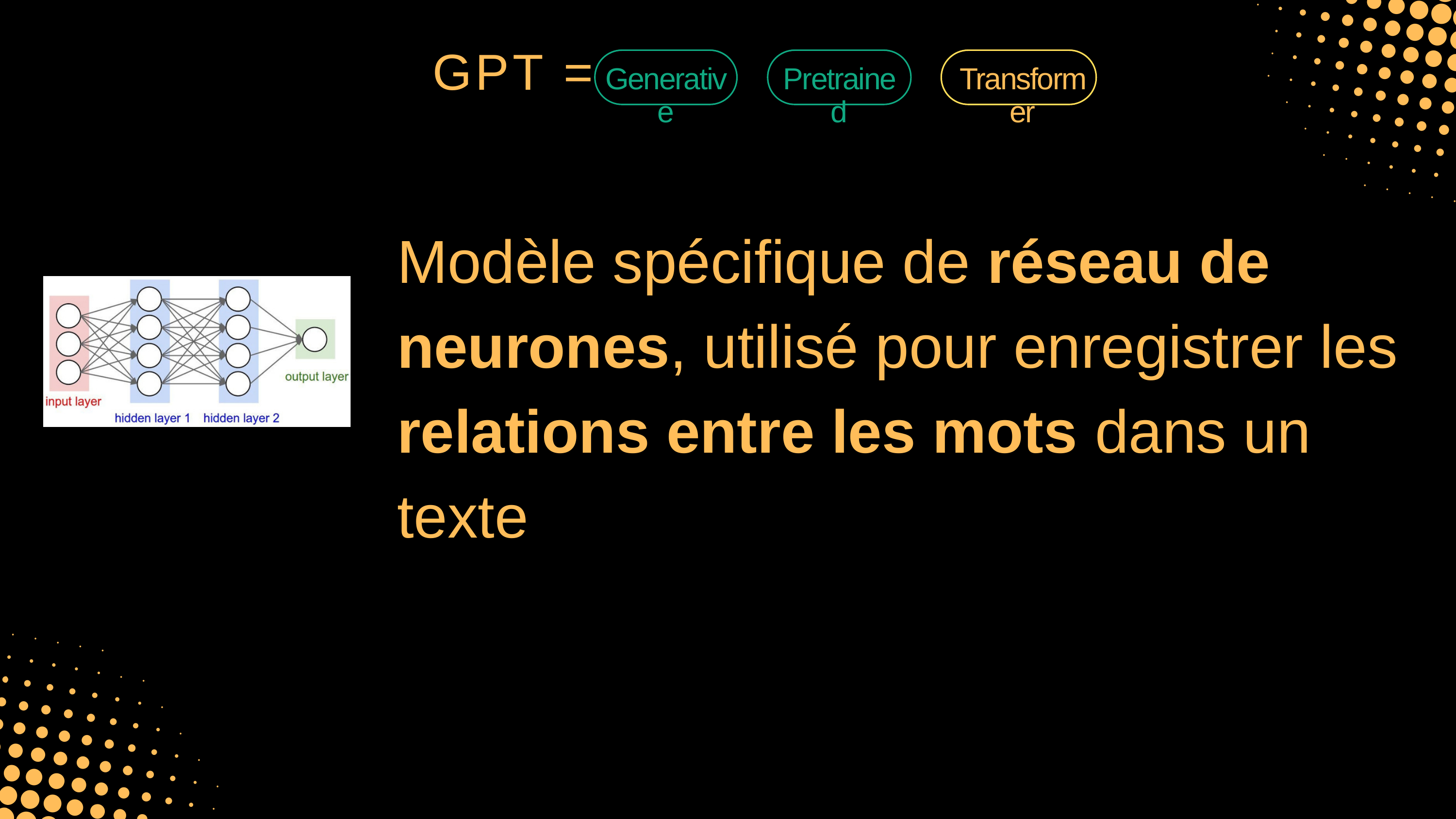

GPT =

Generative
Pretrained
Transformer
Modèle spécifique de réseau de
neurones, utilisé pour enregistrer les
relations entre les mots dans un texte